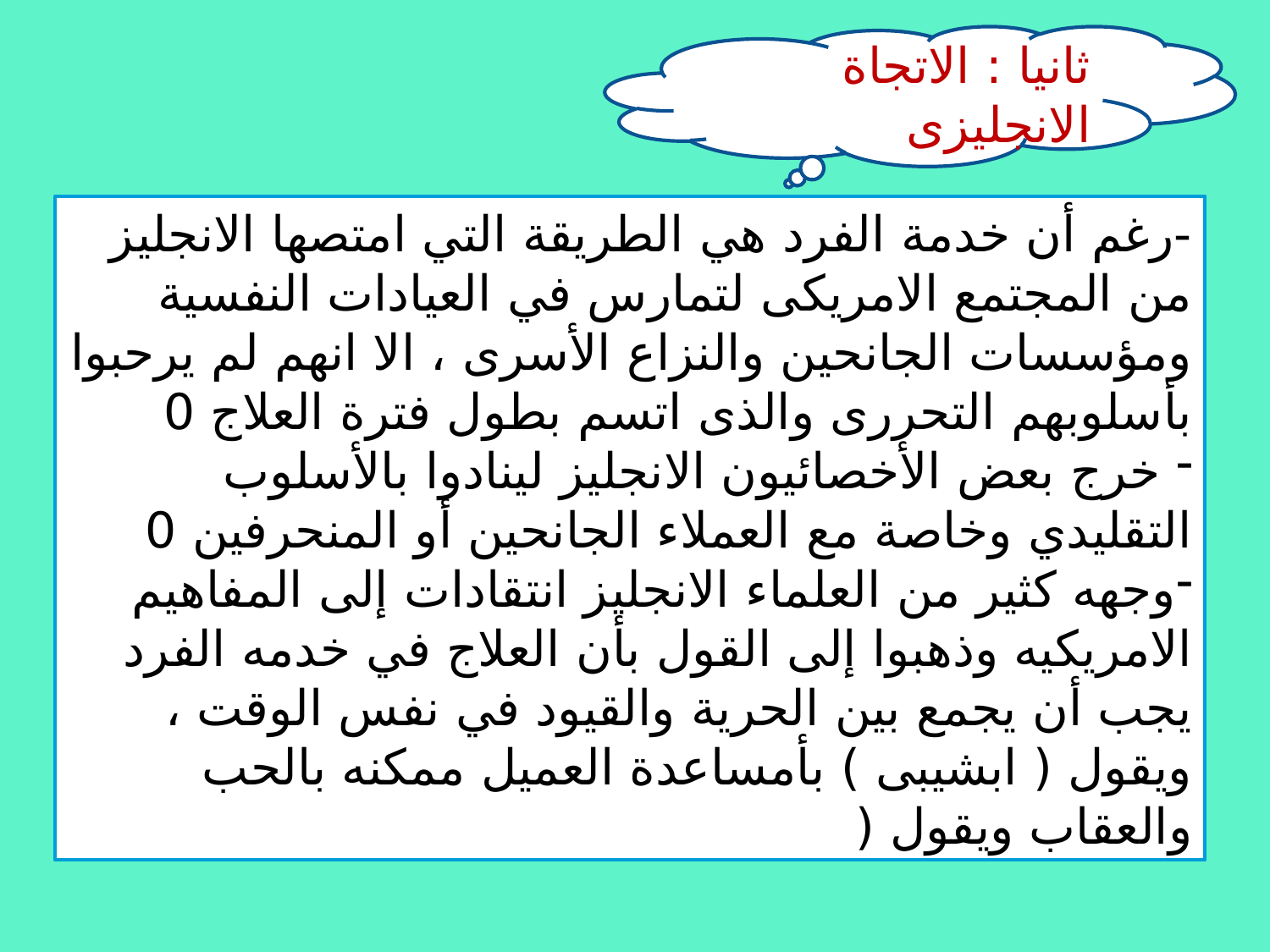

ثانيا : الاتجاة الانجليزى
-رغم أن خدمة الفرد هي الطريقة التي امتصها الانجليز من المجتمع الامريكى لتمارس في العيادات النفسية ومؤسسات الجانحين والنزاع الأسرى ، الا انهم لم يرحبوا بأسلوبهم التحررى والذى اتسم بطول فترة العلاج 0
 خرج بعض الأخصائيون الانجليز لينادوا بالأسلوب التقليدي وخاصة مع العملاء الجانحين أو المنحرفين 0
وجهه كثير من العلماء الانجليز انتقادات إلى المفاهيم الامريكيه وذهبوا إلى القول بأن العلاج في خدمه الفرد يجب أن يجمع بين الحرية والقيود في نفس الوقت ، ويقول ( ابشيبى ) بأمساعدة العميل ممكنه بالحب والعقاب ويقول (